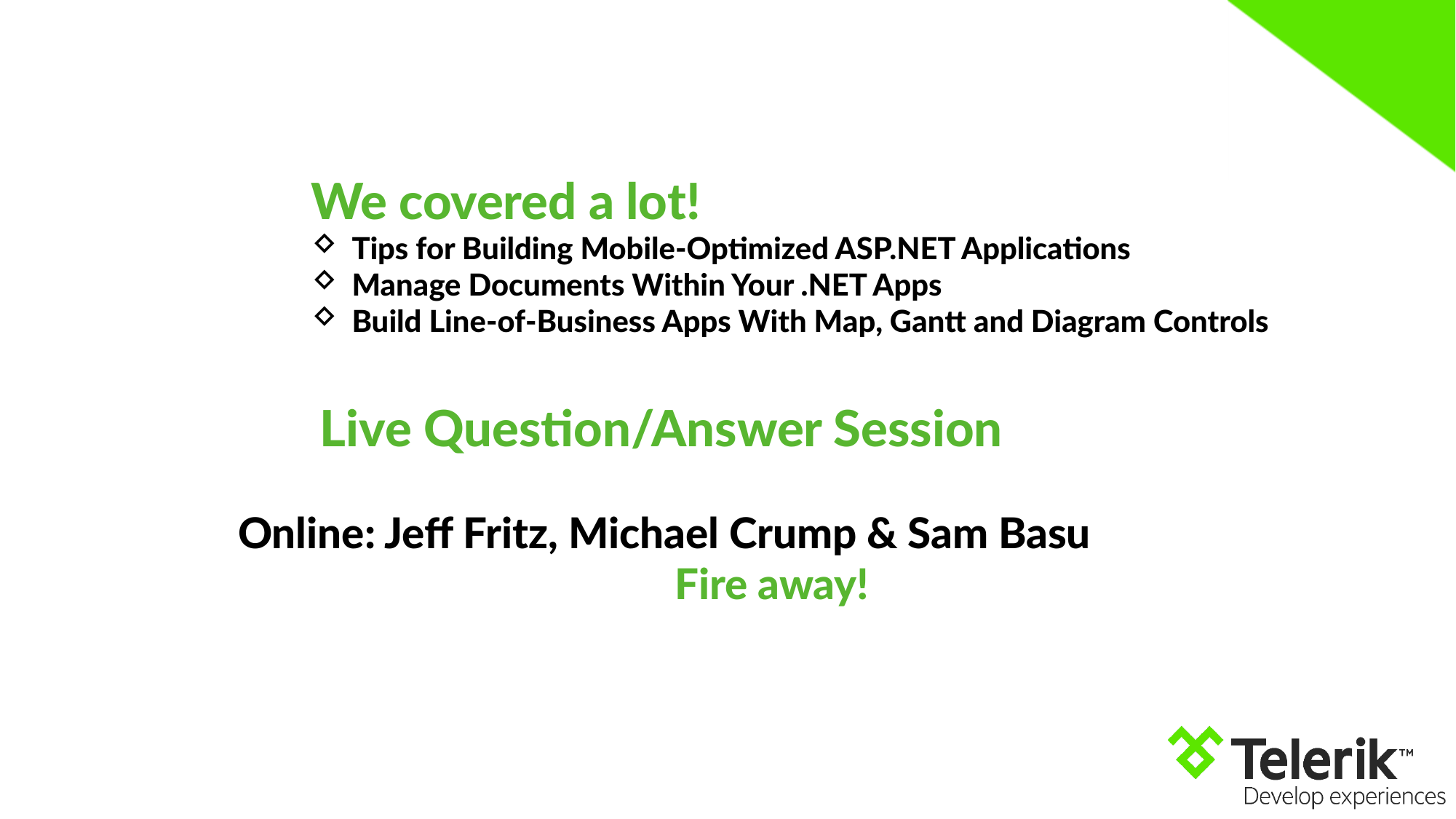

We covered a lot!
Tips for Building Mobile-Optimized ASP.NET Applications
Manage Documents Within Your .NET Apps
Build Line-of-Business Apps With Map, Gantt and Diagram Controls

Live Question/Answer Session
# Online: Jeff Fritz, Michael Crump & Sam Basu Fire away!